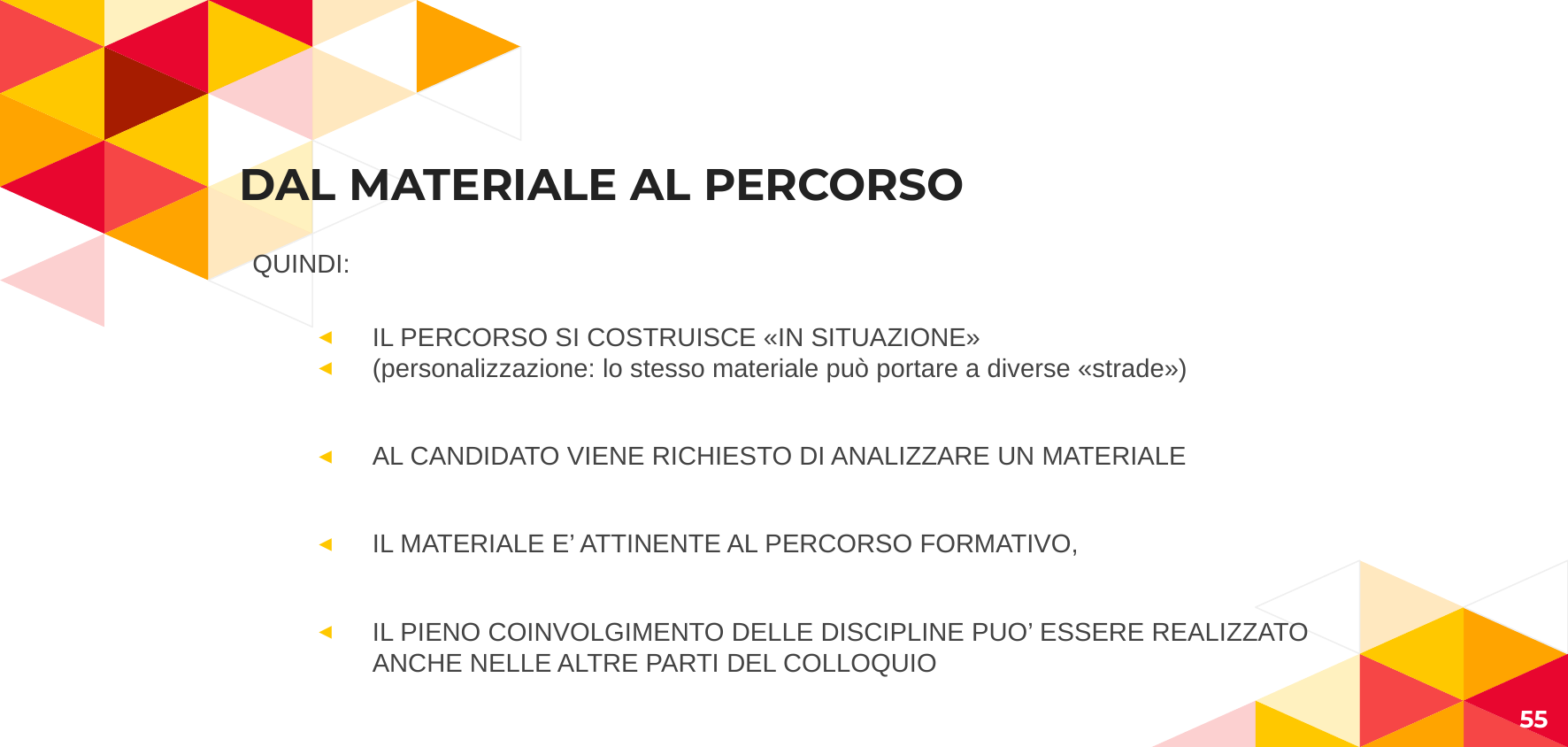

# DAL MATERIALE AL PERCORSO
QUINDI:

IL PERCORSO SI COSTRUISCE «IN SITUAZIONE»
(personalizzazione: lo stesso materiale può portare a diverse «strade»)

AL CANDIDATO VIENE RICHIESTO DI ANALIZZARE UN MATERIALE

IL MATERIALE E’ ATTINENTE AL PERCORSO FORMATIVO,

IL PIENO COINVOLGIMENTO DELLE DISCIPLINE PUO’ ESSERE REALIZZATO ANCHE NELLE ALTRE PARTI DEL COLLOQUIO

55